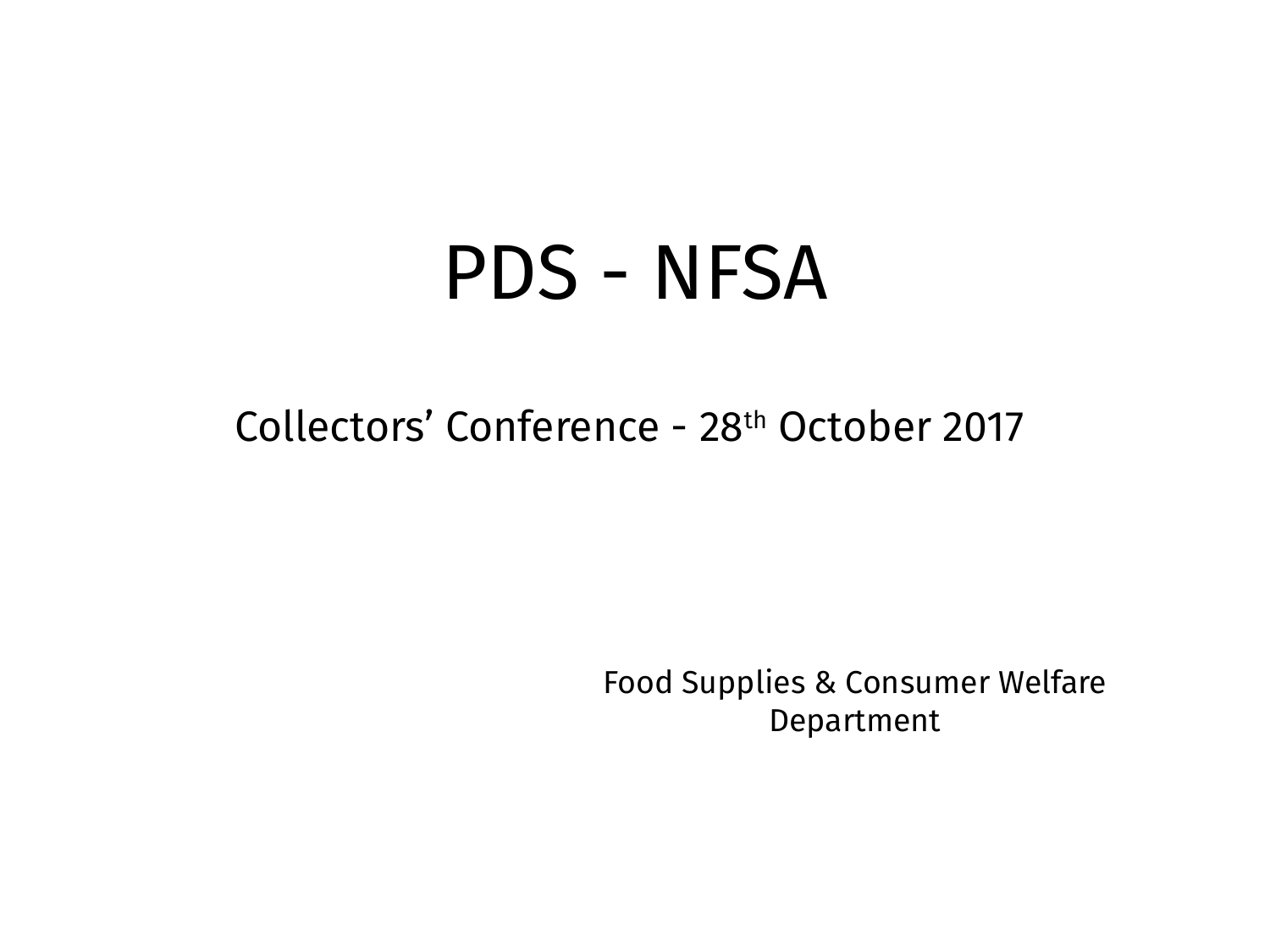

# PDS - NFSA
Collectors’ Conference - 28th October 2017
Food Supplies & Consumer Welfare Department